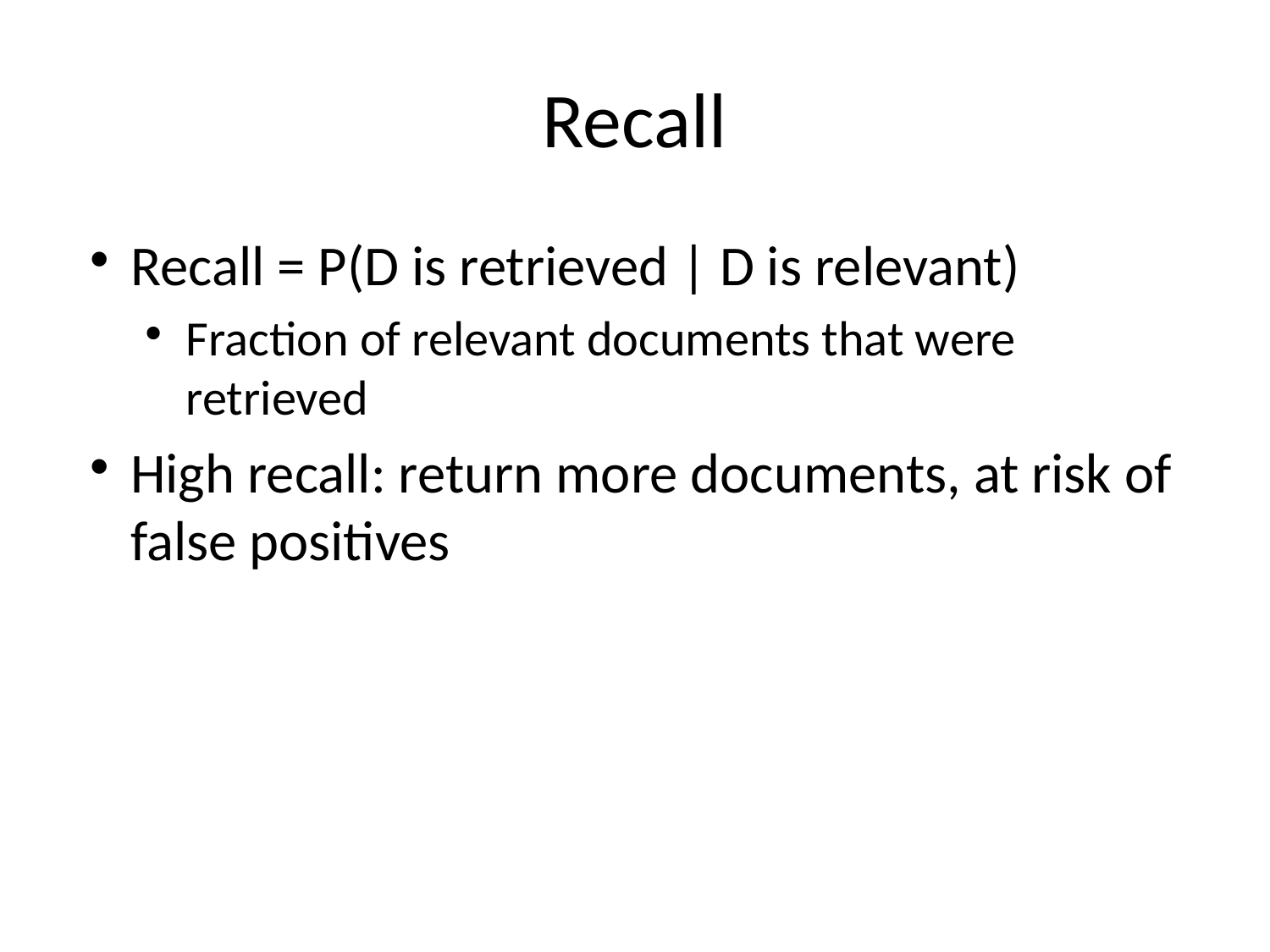

# Recall
Recall = P(D is retrieved | D is relevant)
Fraction of relevant documents that were retrieved
High recall: return more documents, at risk of false positives